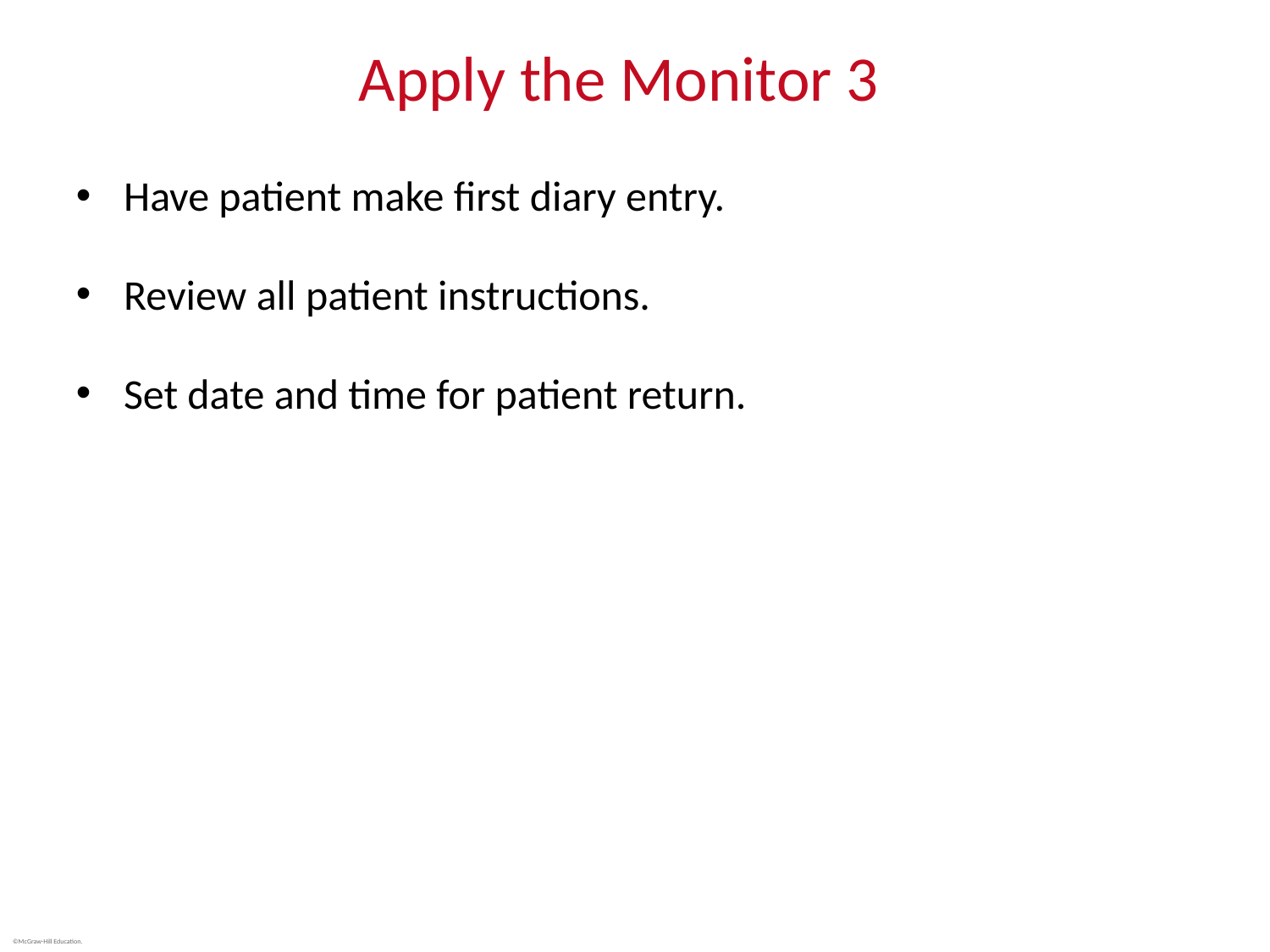

# Apply the Monitor 32
Have patient make first diary entry.
Review all patient instructions.
Set date and time for patient return.